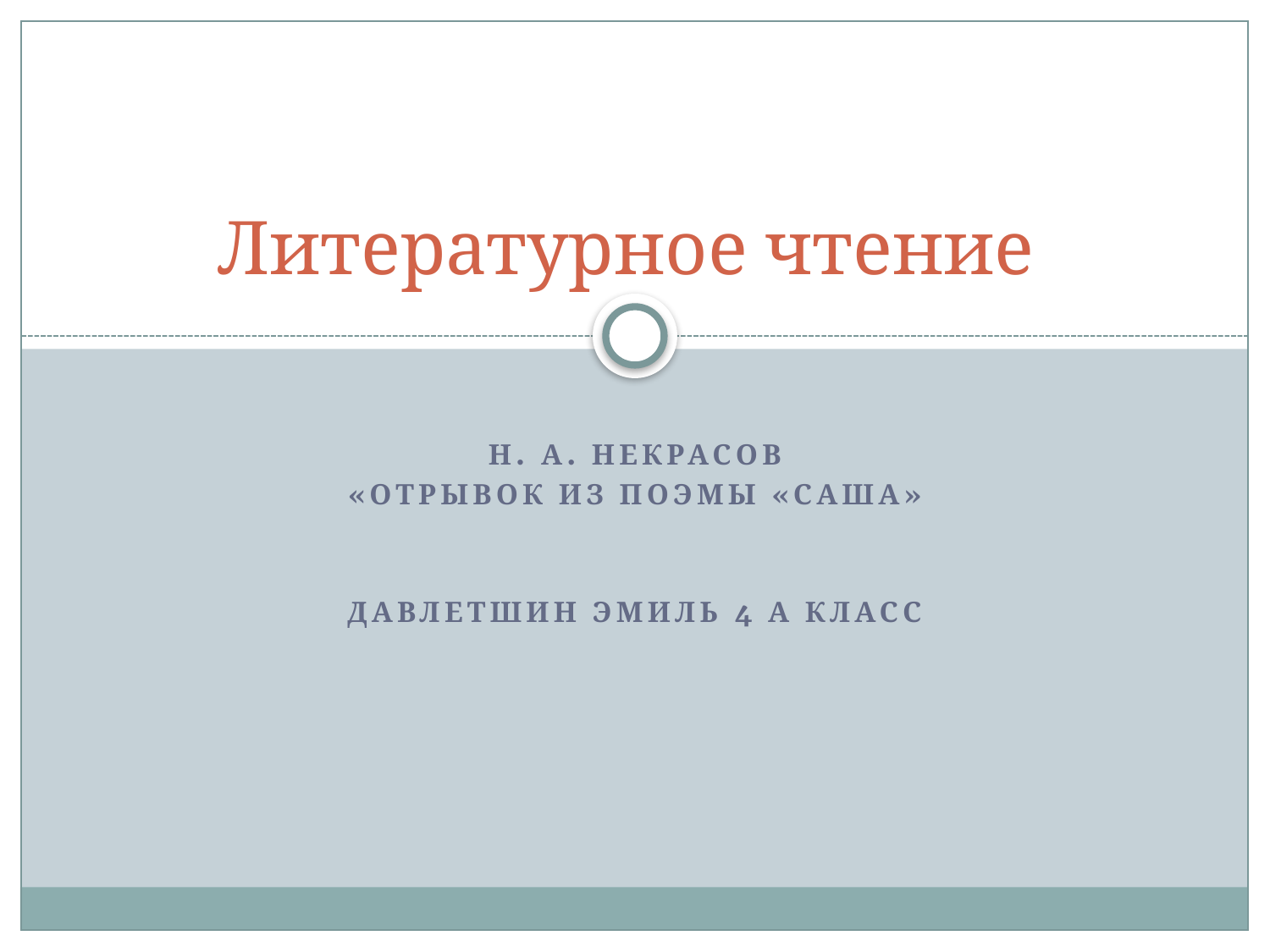

# Литературное чтение

Н. А. Некрасов
«отрывок из поэмы «Саша»

Давлетшин Эмиль 4 а класс